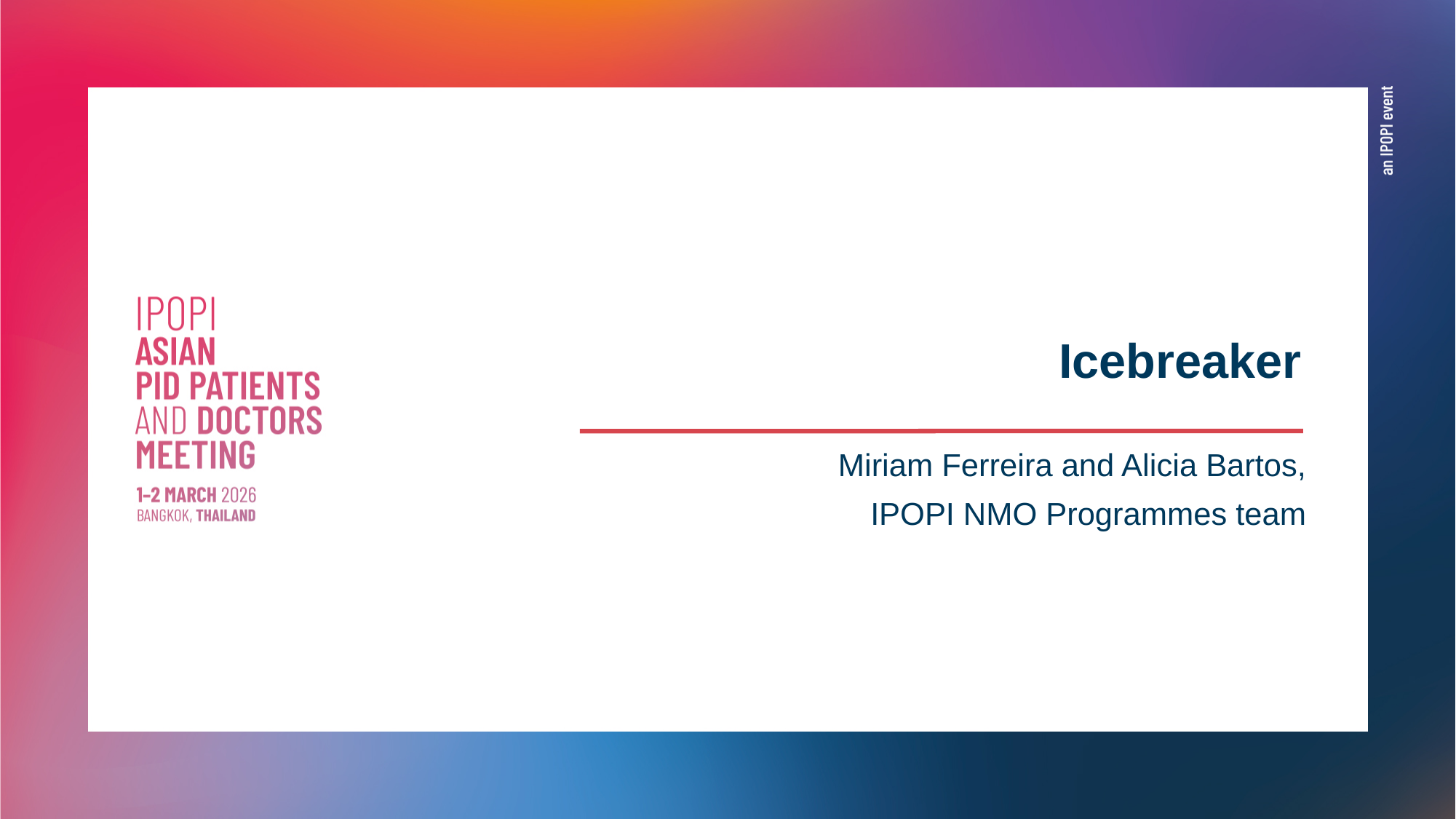

# Icebreaker
Miriam Ferreira and Alicia Bartos,
IPOPI NMO Programmes team